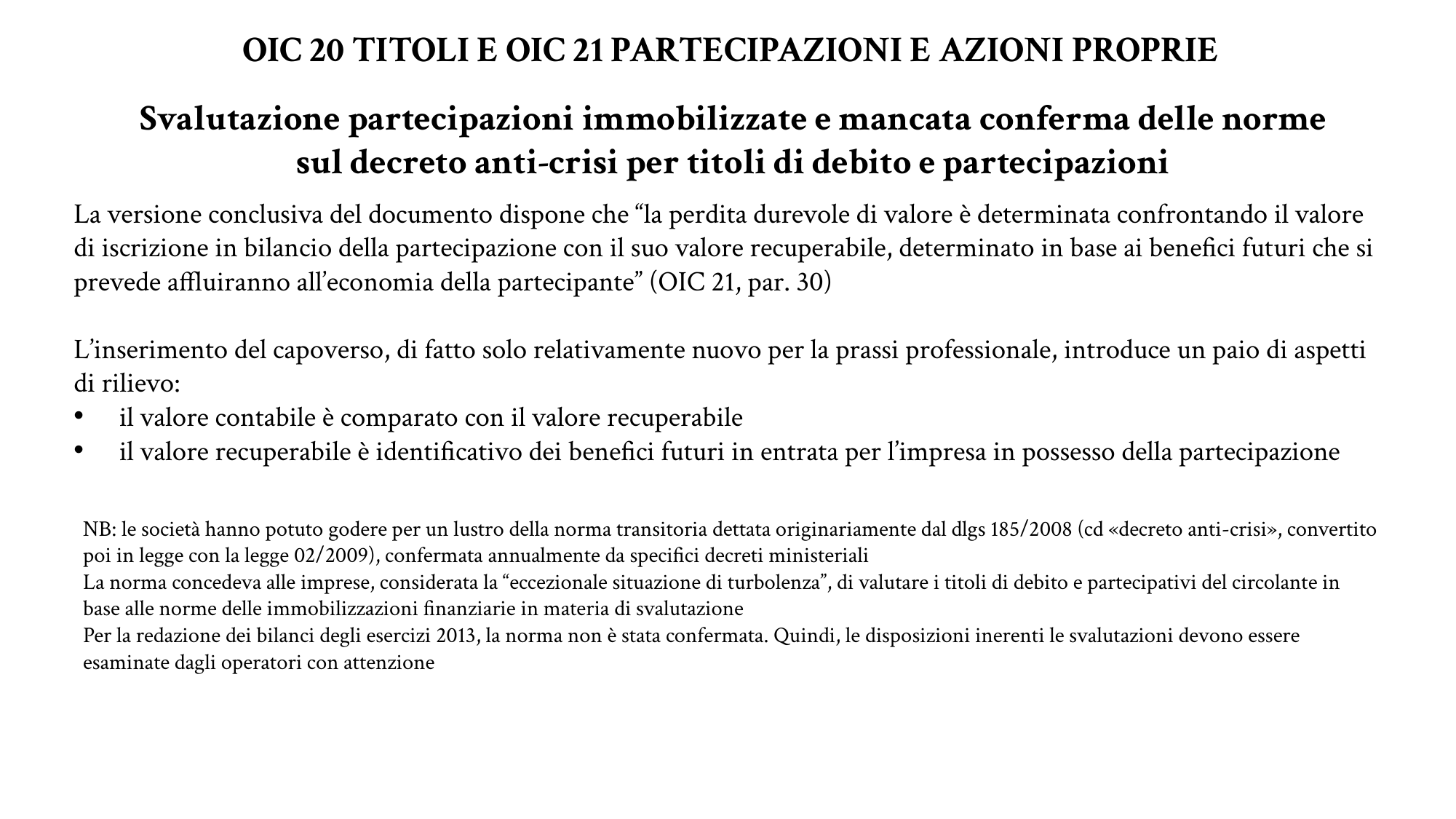

OIC 20 TITOLI E OIC 21 PARTECIPAZIONI E AZIONI PROPRIE
Svalutazione partecipazioni immobilizzate e mancata conferma delle norme
sul decreto anti-crisi per titoli di debito e partecipazioni
La versione conclusiva del documento dispone che “la perdita durevole di valore è determinata confrontando il valore di iscrizione in bilancio della partecipazione con il suo valore recuperabile, determinato in base ai benefici futuri che si prevede affluiranno all’economia della partecipante” (OIC 21, par. 30)

L’inserimento del capoverso, di fatto solo relativamente nuovo per la prassi professionale, introduce un paio di aspetti di rilievo:
il valore contabile è comparato con il valore recuperabile
il valore recuperabile è identificativo dei benefici futuri in entrata per l’impresa in possesso della partecipazione
NB: le società hanno potuto godere per un lustro della norma transitoria dettata originariamente dal dlgs 185/2008 (cd «decreto anti-crisi», convertito poi in legge con la legge 02/2009), confermata annualmente da specifici decreti ministeriali
La norma concedeva alle imprese, considerata la “eccezionale situazione di turbolenza”, di valutare i titoli di debito e partecipativi del circolante in base alle norme delle immobilizzazioni finanziarie in materia di svalutazione
Per la redazione dei bilanci degli esercizi 2013, la norma non è stata confermata. Quindi, le disposizioni inerenti le svalutazioni devono essere esaminate dagli operatori con attenzione